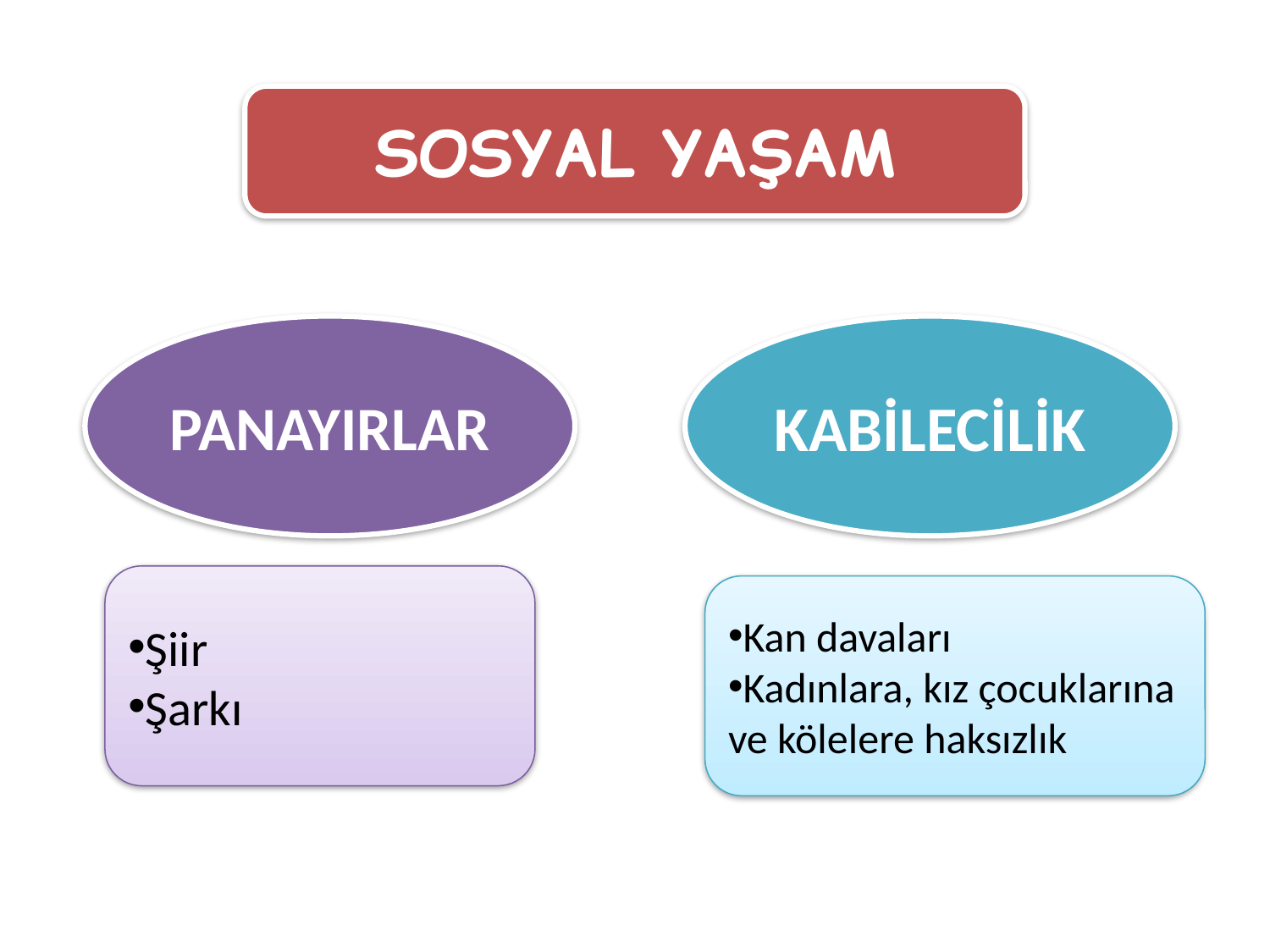

SOSYAL YAŞAM
PANAYIRLAR
KABİLECİLİK
Şiir
Şarkı
Kan davaları
Kadınlara, kız çocuklarına ve kölelere haksızlık